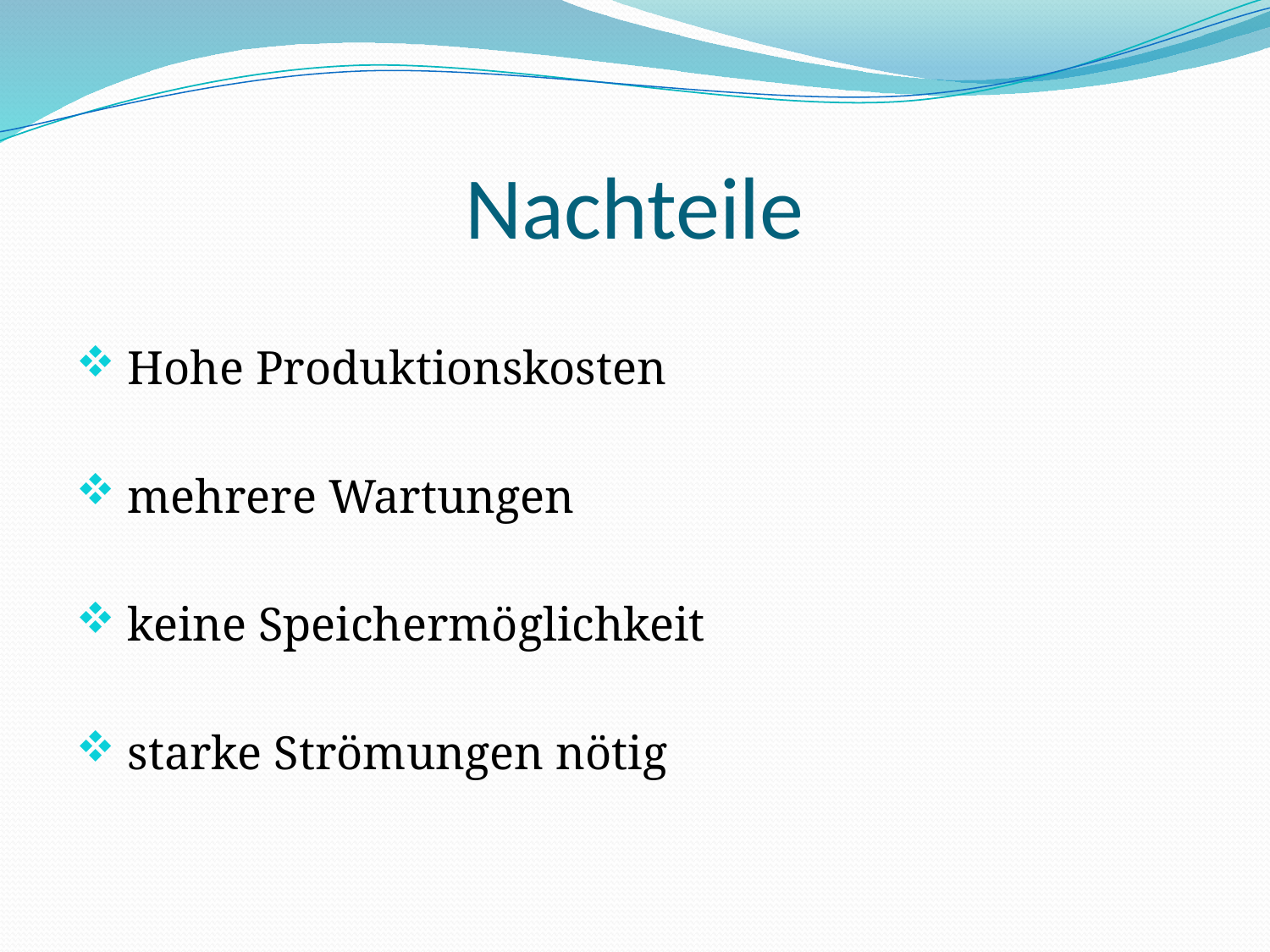

# Nachteile

 Hohe Produktionskosten

 mehrere Wartungen

 keine Speichermöglichkeit

 starke Strömungen nötig